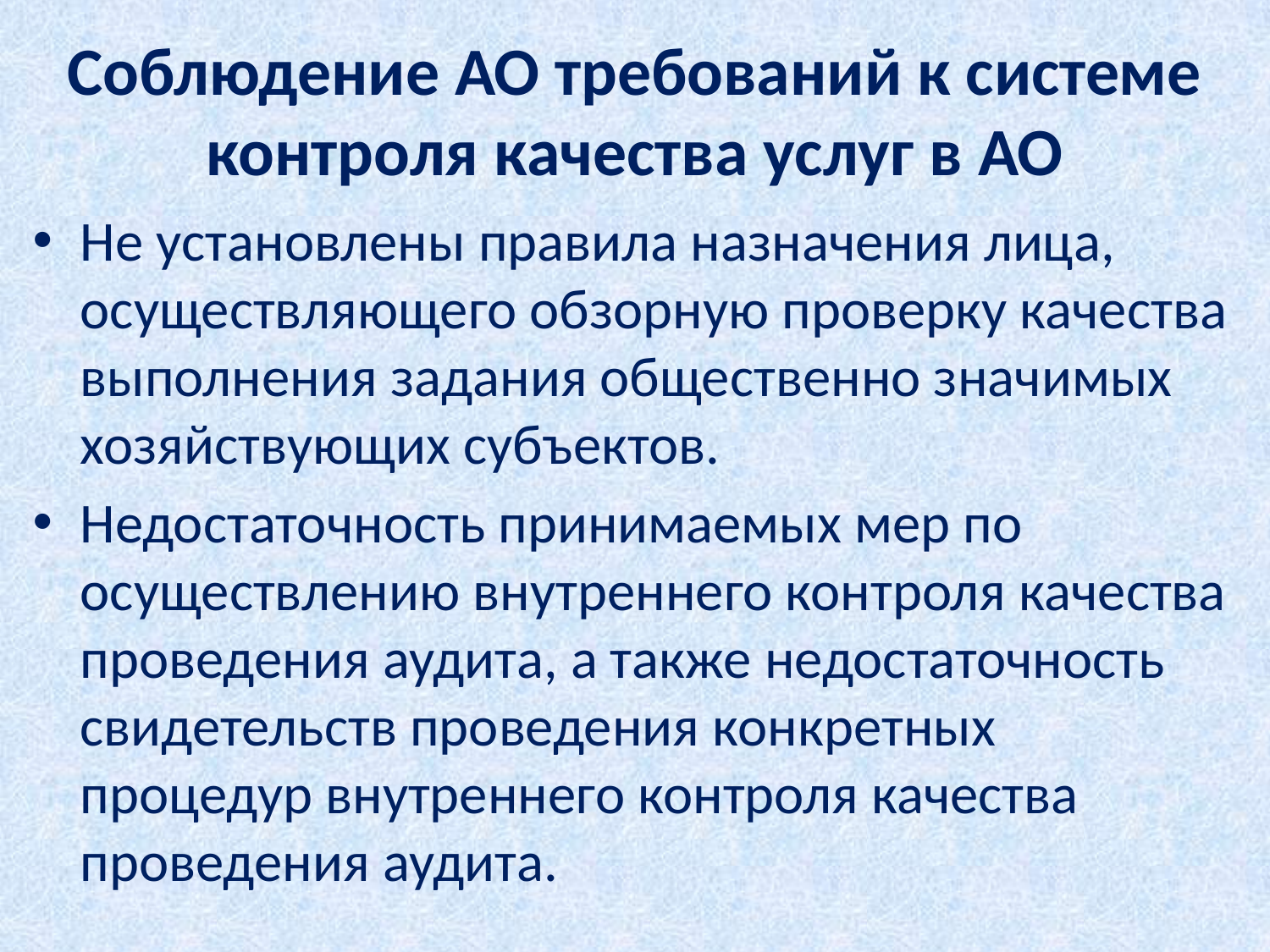

# Соблюдение АО требований к системе контроля качества услуг в АО
Не установлены правила назначения лица, осуществляющего обзорную проверку качества выполнения задания общественно значимых хозяйствующих субъектов.
Недостаточность принимаемых мер по осуществлению внутреннего контроля качества проведения аудита, а также недостаточность свидетельств проведения конкретных процедур внутреннего контроля качества проведения аудита.